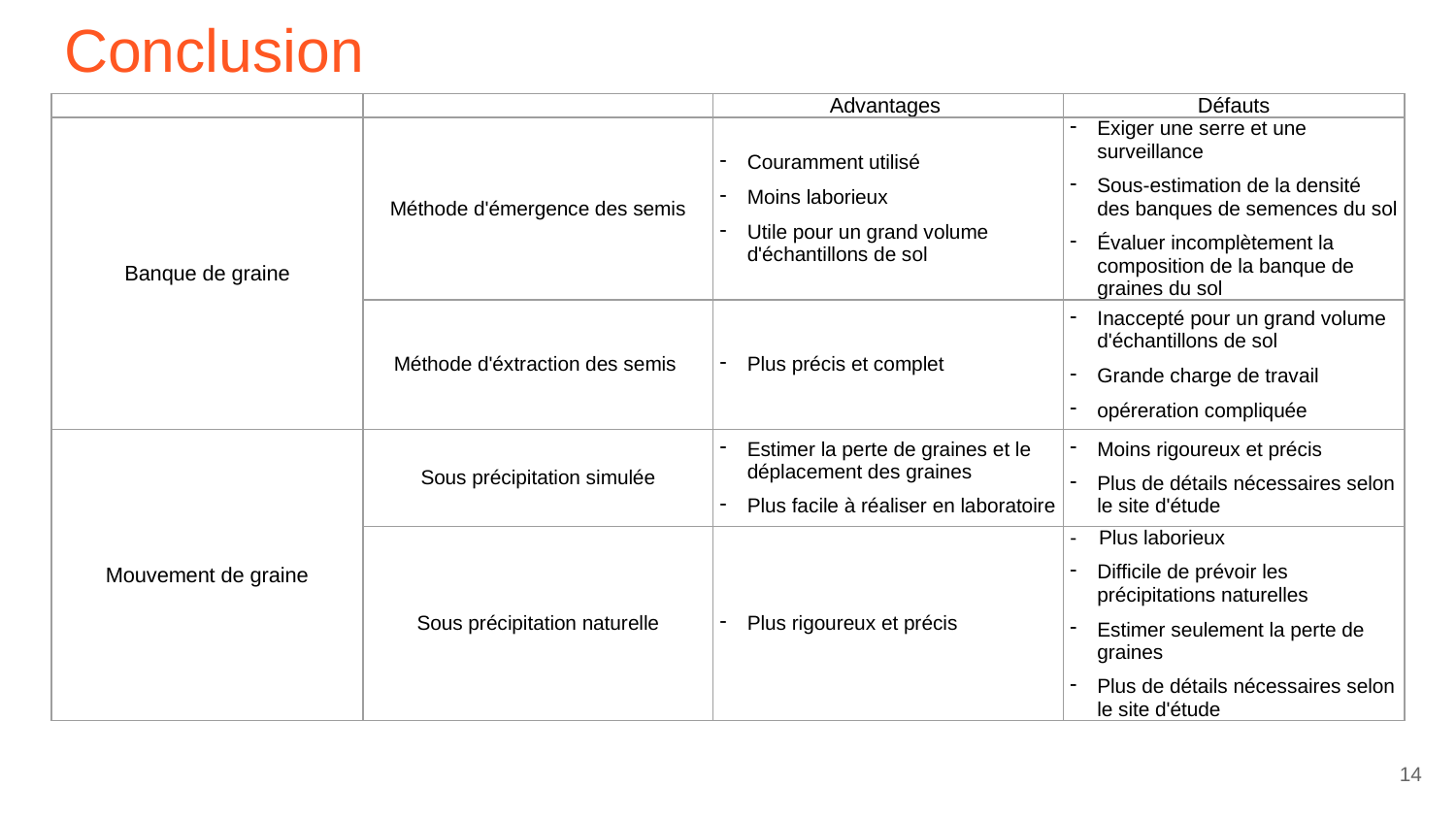

# Conclusion
|  |  | Advantages | Défauts |
| --- | --- | --- | --- |
| Banque de graine | Méthode d'émergence des semis | Couramment utilisé Moins laborieux Utile pour un grand volume d'échantillons de sol | Exiger une serre et une surveillance Sous-estimation de la densité des banques de semences du sol Évaluer incomplètement la composition de la banque de graines du sol |
|  | Méthode d'éxtraction des semis | Plus précis et complet | Inaccepté pour un grand volume d'échantillons de sol Grande charge de travail opéreration compliquée |
| Mouvement de graine | Sous précipitation simulée | Estimer la perte de graines et le déplacement des graines Plus facile à réaliser en laboratoire | Moins rigoureux et précis Plus de détails nécessaires selon le site d'étude |
|  | Sous précipitation naturelle | Plus rigoureux et précis | - Plus laborieux Difficile de prévoir les précipitations naturelles Estimer seulement la perte de graines Plus de détails nécessaires selon le site d'étude |
14